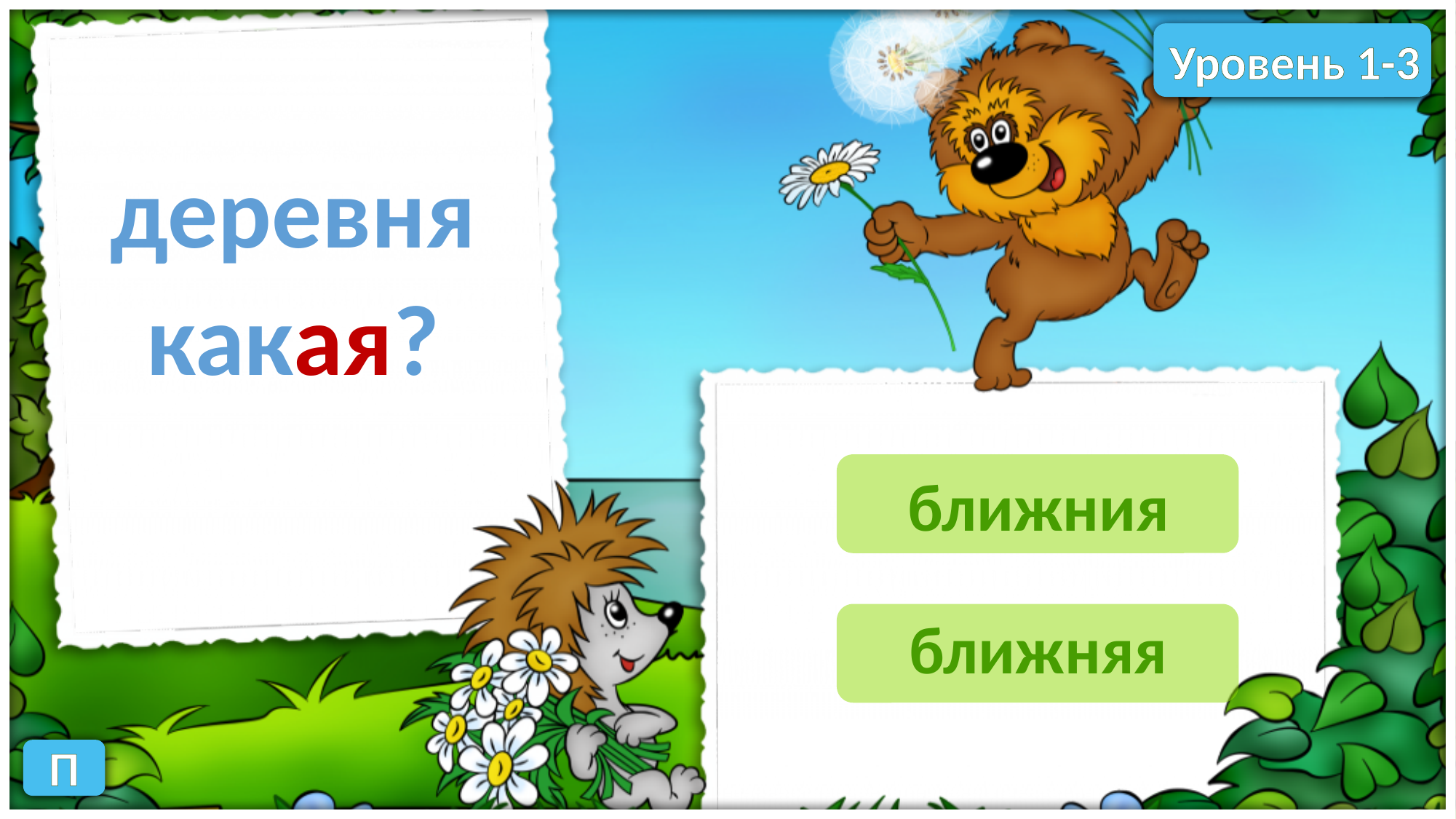

Уровень 1-3
деревня
какая?

ближния
ближняя

П